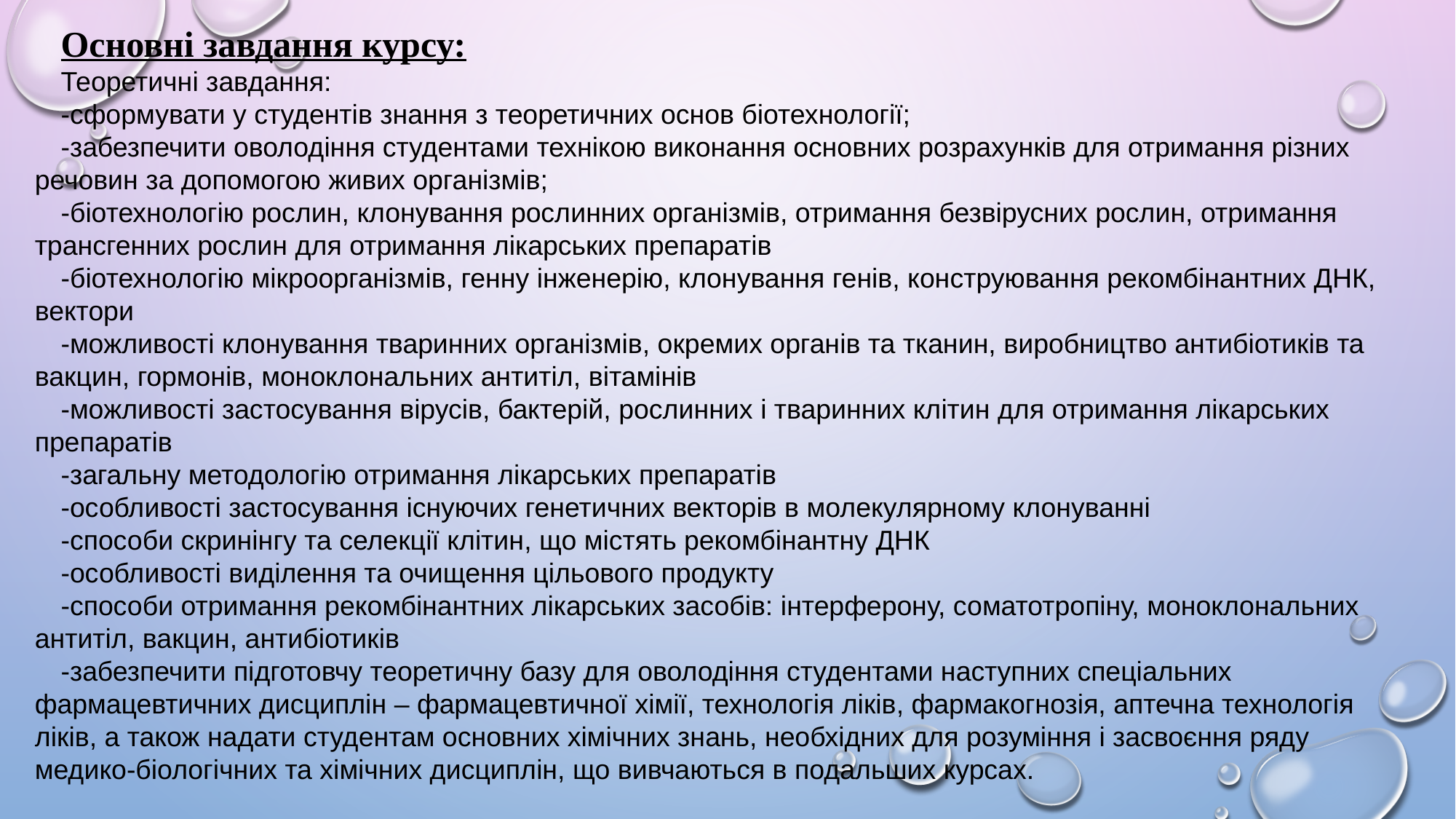

Основні завдання курсу:
Теоретичні завдання:
-сформувати у студентів знання з теоретичних основ біотехнології;
-забезпечити оволодіння студентами технікою виконання основних розрахунків для отримання різних речовин за допомогою живих організмів;
-біотехнологію рослин, клонування рослинних організмів, отримання безвірусних рослин, отримання трансгенних рослин для отримання лікарських препаратів
-біотехнологію мікроорганізмів, генну інженерію, клонування генів, конструювання рекомбінантних ДНК, вектори
-можливості клонування тваринних організмів, окремих органів та тканин, виробництво антибіотиків та вакцин, гормонів, моноклональних антитіл, вітамінів
-можливості застосування вірусів, бактерій, рослинних і тваринних клітин для отримання лікарських препаратів
-загальну методологію отримання лікарських препаратів
-особливості застосування існуючих генетичних векторів в молекулярному клонуванні
-способи скринінгу та селекції клітин, що містять рекомбінантну ДНК
-особливості виділення та очищення цільового продукту
-способи отримання рекомбінантних лікарських засобів: інтерферону, соматотропіну, моноклональних антитіл, вакцин, антибіотиків
-забезпечити підготовчу теоретичну базу для оволодіння студентами наступних спеціальних фармацевтичних дисциплін – фармацевтичної хімії, технологія ліків, фармакогнозія, аптечна технологія ліків, а також надати студентам основних хімічних знань, необхідних для розуміння і засвоєння ряду медико-біологічних та хімічних дисциплін, що вивчаються в подальших курсах.